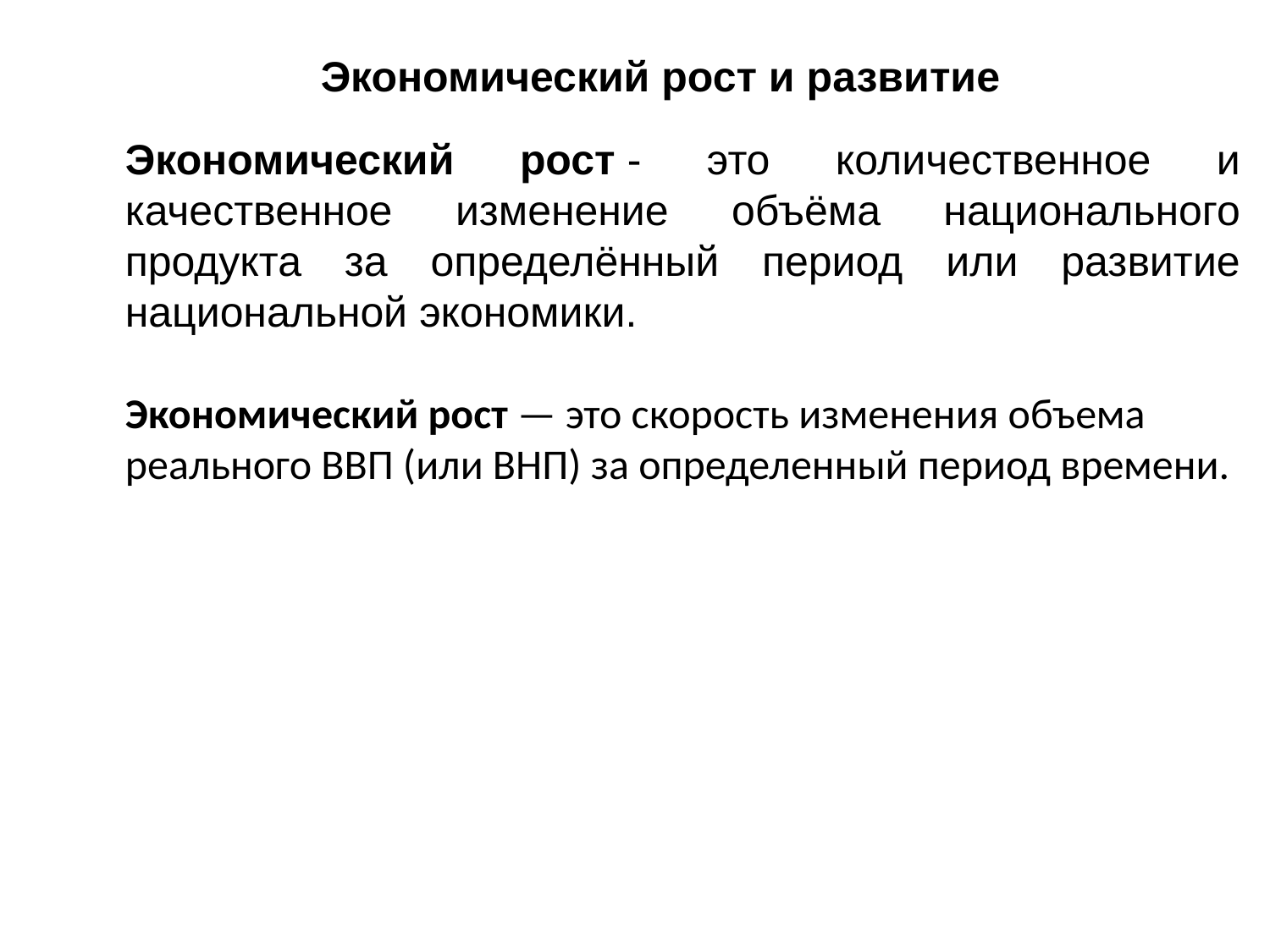

Экономический рост и развитие
Экономический рост - это количественное и качественное изменение объёма национального продукта за определённый период или развитие национальной экономики.

Экономический рост — это скорость изменения объема реального ВВП (или ВНП) за определенный период времени.